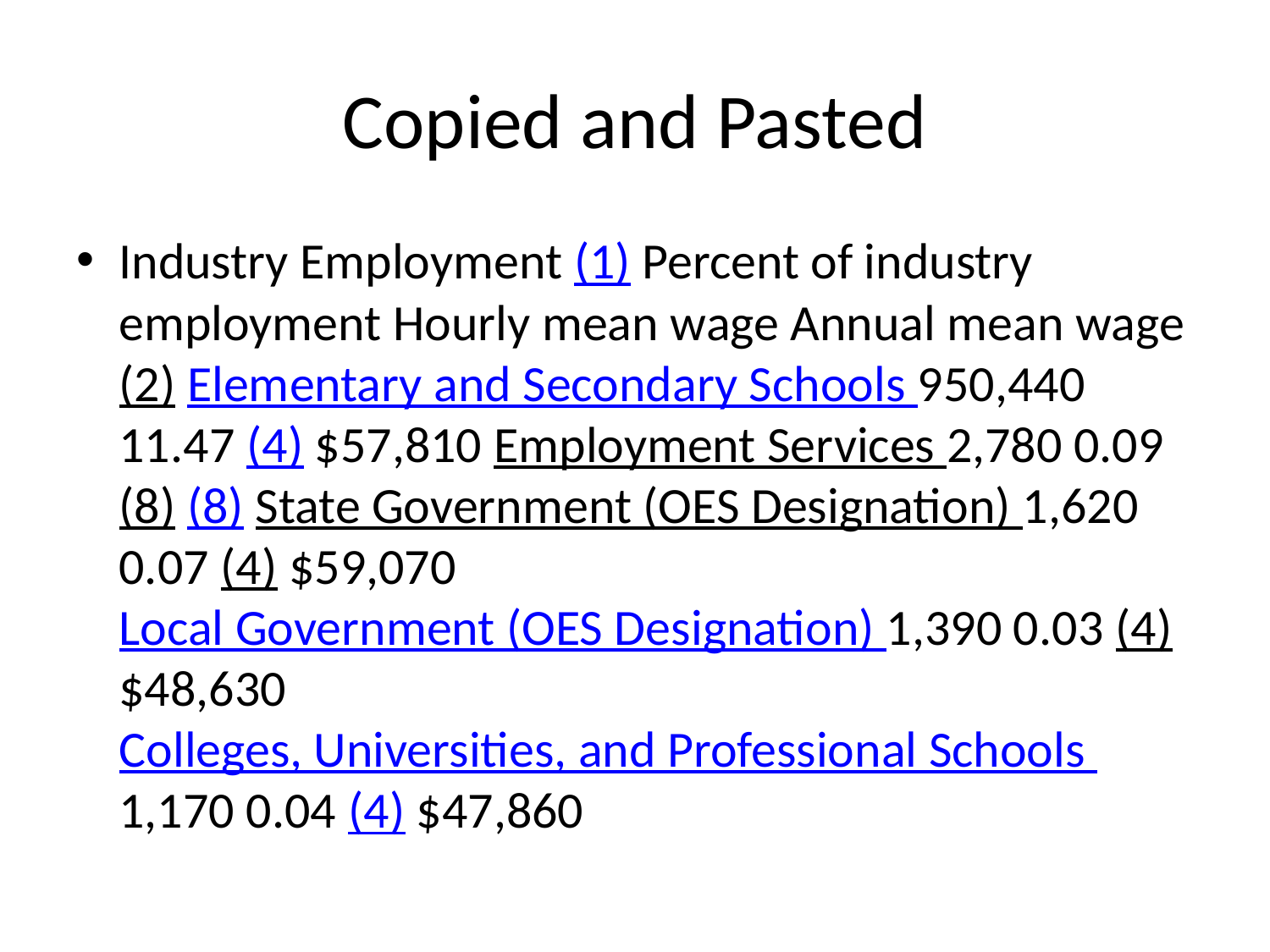

# Copied and Pasted
Industry Employment (1) Percent of industry employment Hourly mean wage Annual mean wage (2) Elementary and Secondary Schools 950,440 11.47 (4) $57,810 Employment Services 2,780 0.09 (8) (8) State Government (OES Designation) 1,620 0.07 (4) $59,070 Local Government (OES Designation) 1,390 0.03 (4) $48,630 Colleges, Universities, and Professional Schools 1,170 0.04 (4) $47,860